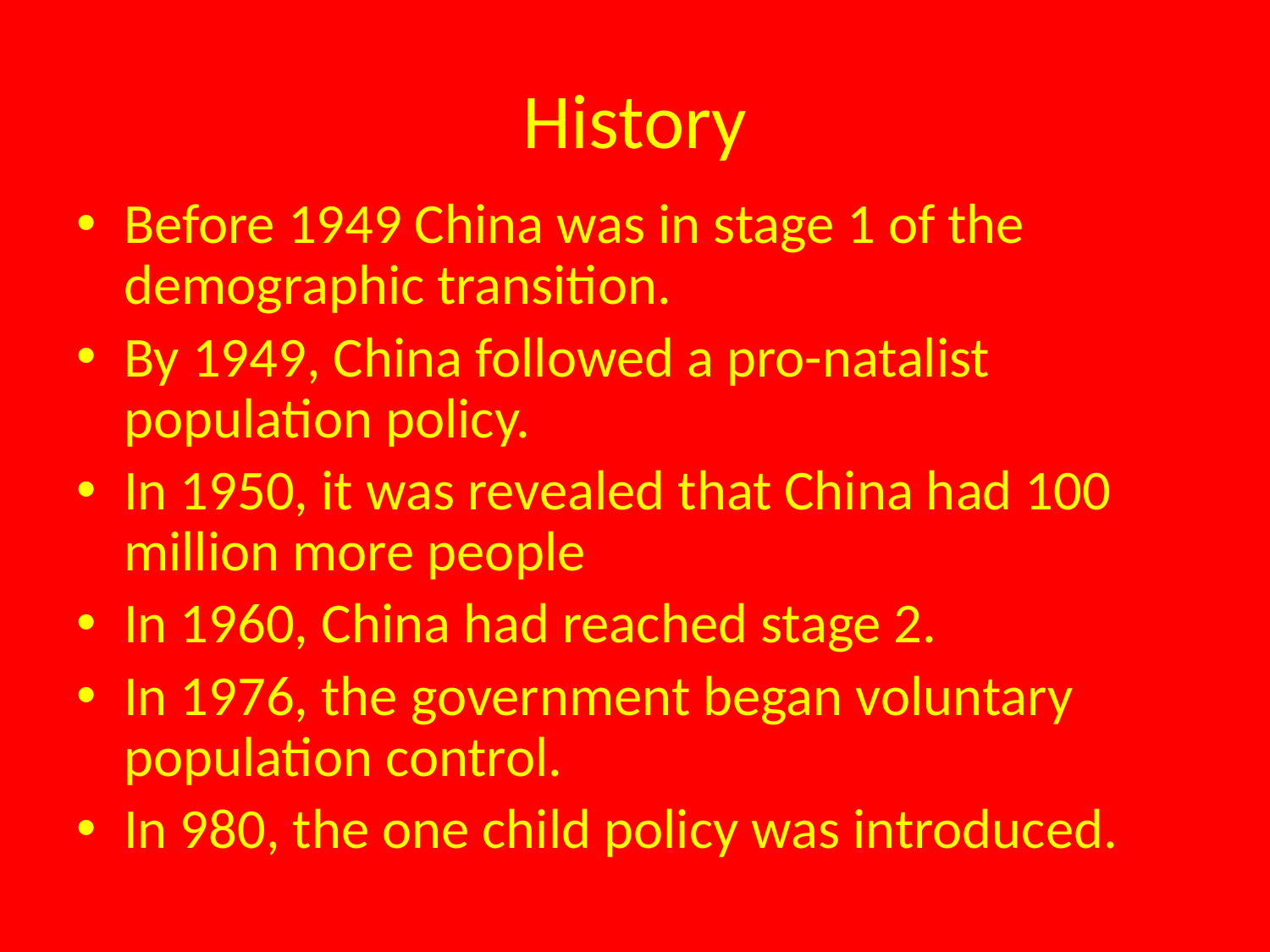

# History
Before 1949 China was in stage 1 of the demographic transition.
By 1949, China followed a pro-natalist population policy.
In 1950, it was revealed that China had 100 million more people
In 1960, China had reached stage 2.
In 1976, the government began voluntary population control.
In 980, the one child policy was introduced.